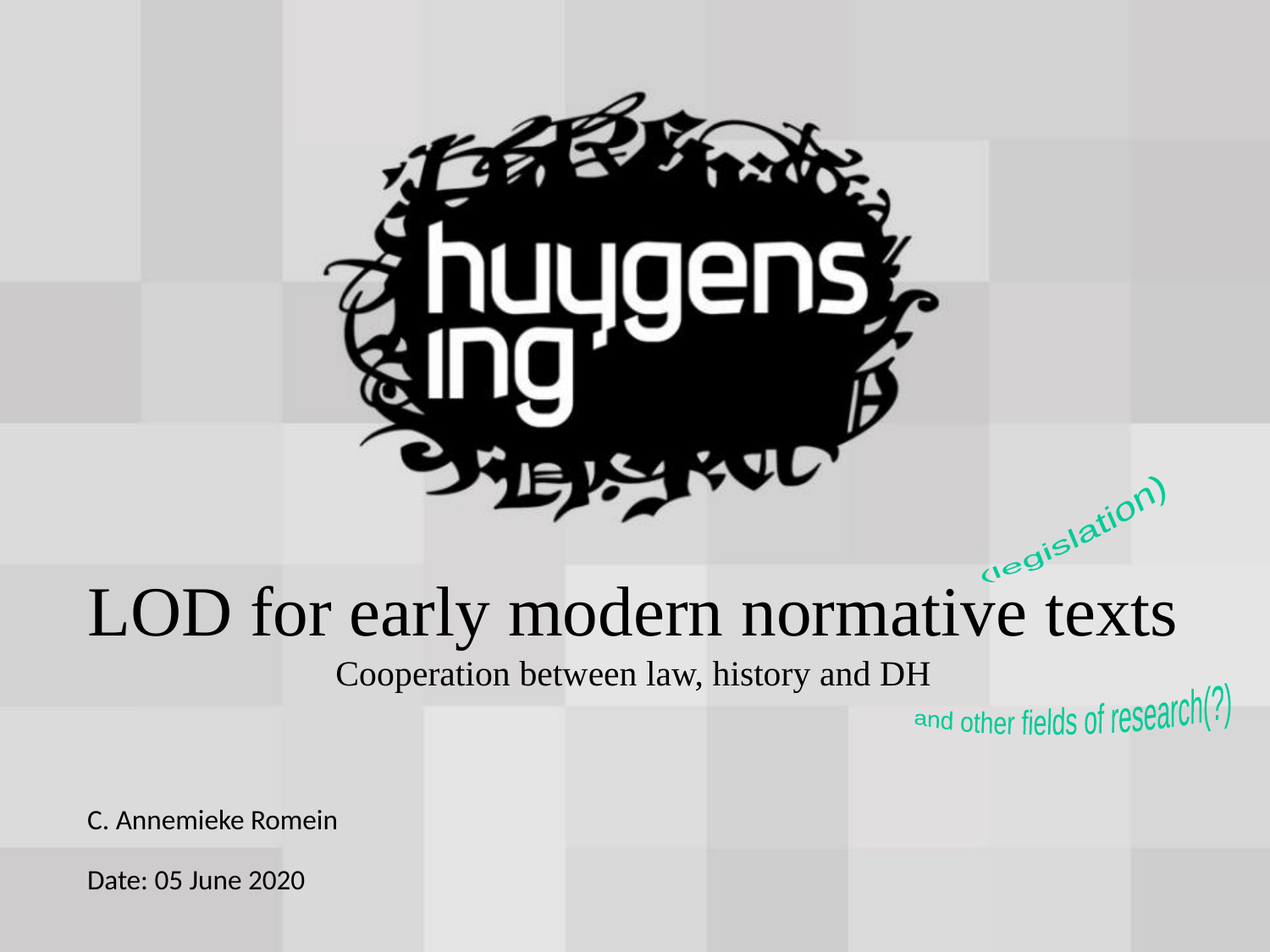

(legislation)
LOD for early modern normative texts
Cooperation between law, history and DH

and other fields of research(?)
C. Annemieke Romein

Date: 05 June 2020